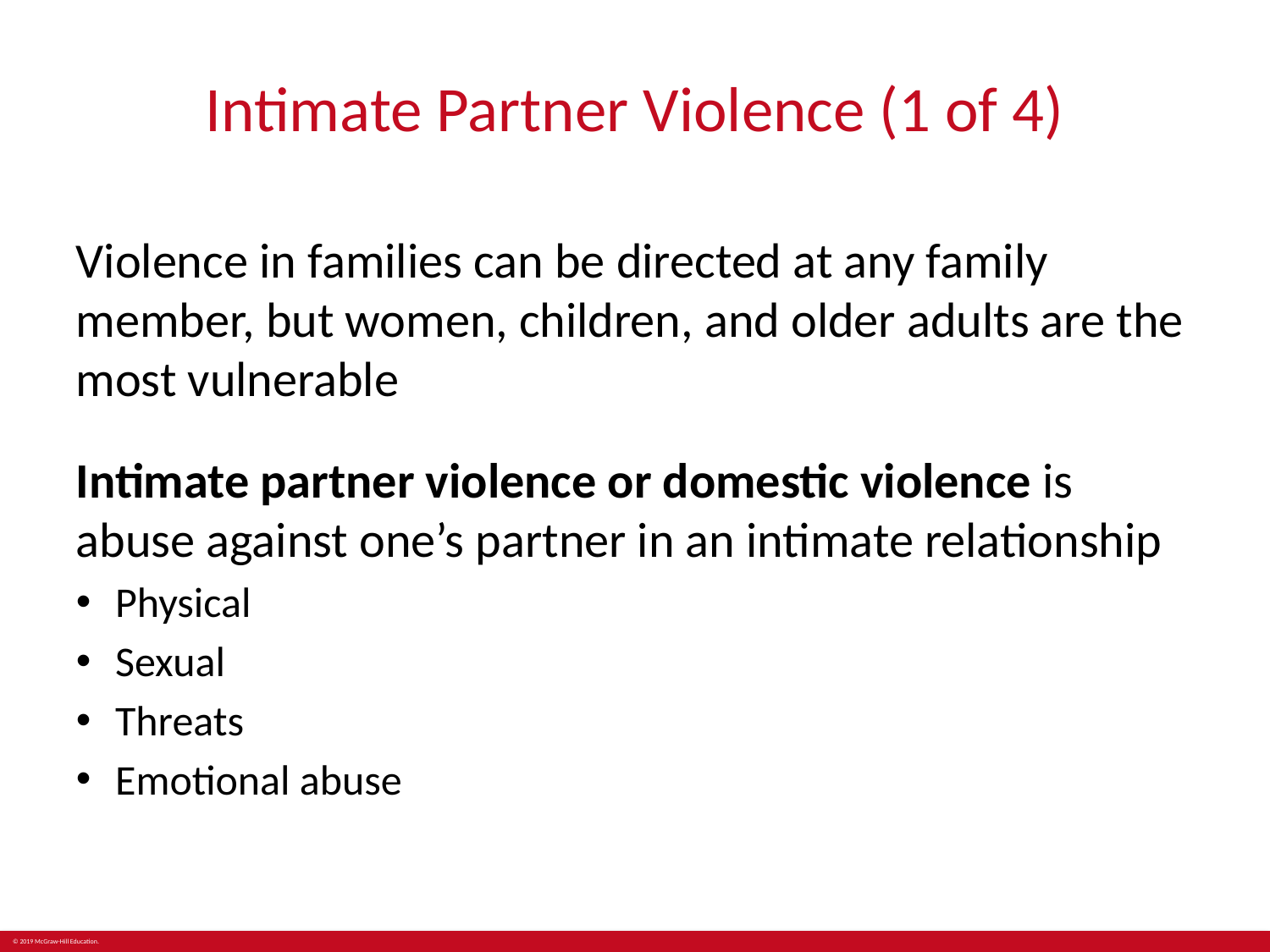

# Intimate Partner Violence (1 of 4)
Violence in families can be directed at any family member, but women, children, and older adults are the most vulnerable
Intimate partner violence or domestic violence is abuse against one’s partner in an intimate relationship
Physical
Sexual
Threats
Emotional abuse